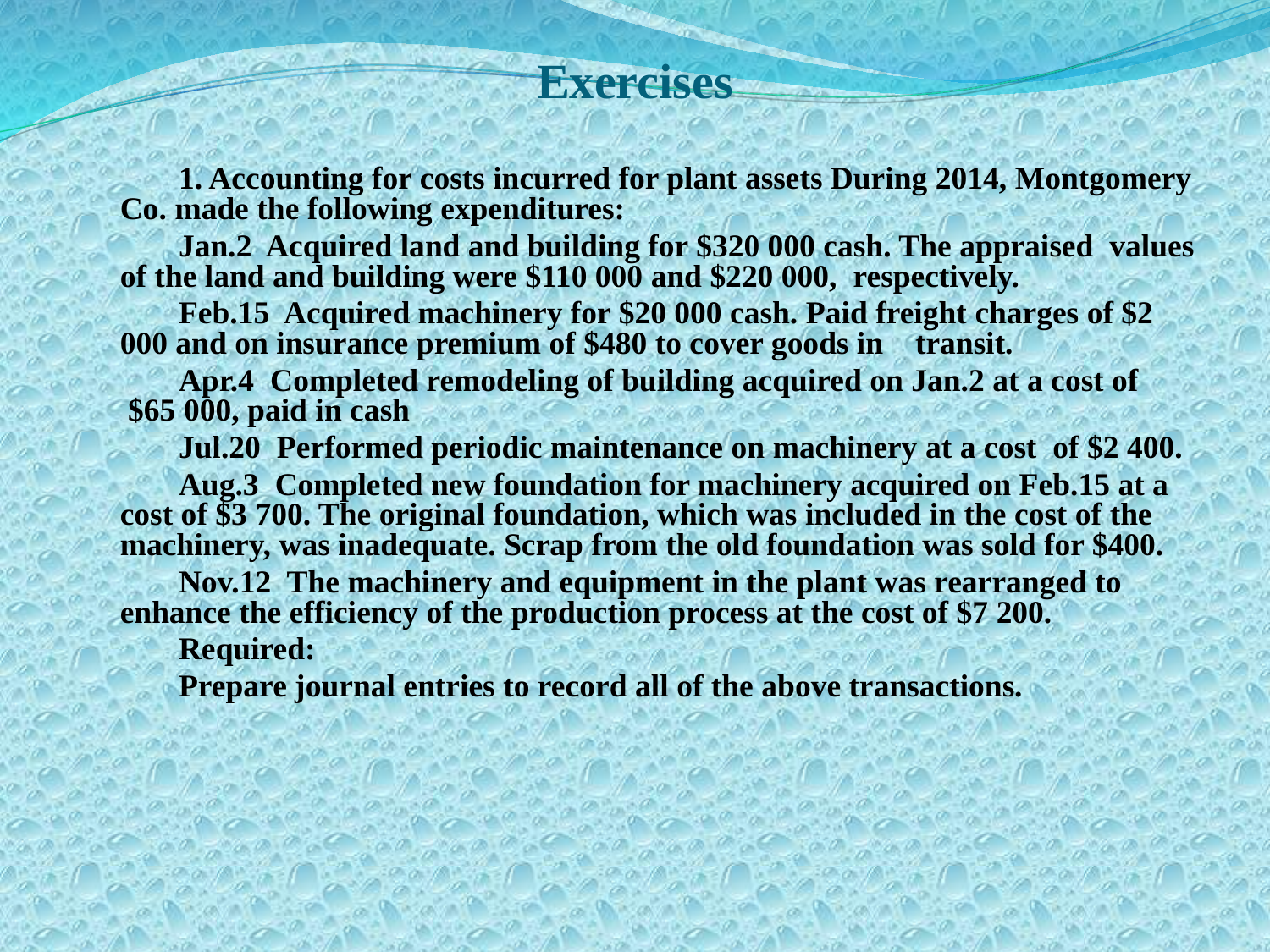

Exercises
            1. Accounting for costs incurred for plant assets During 2014, Montgomery Co. made the following expenditures:
            Jan.2  Acquired land and building for $320 000 cash. The appraised  values of the land and building were $110 000 and $220 000,  respectively.
            Feb.15  Acquired machinery for $20 000 cash. Paid freight charges of $2 000 and on insurance premium of $480 to cover goods in    transit.
            Apr.4  Completed remodeling of building acquired on Jan.2 at a cost of         $65 000, paid in cash
            Jul.20  Performed periodic maintenance on machinery at a cost  of $2 400.
            Aug.3  Completed new foundation for machinery acquired on Feb.15 at a cost of $3 700. The original foundation, which was included in the cost of the machinery, was inadequate. Scrap from the old foundation was sold for $400.
            Nov.12  The machinery and equipment in the plant was rearranged to enhance the efficiency of the production process at the cost of $7 200.
            Required:
            Prepare journal entries to record all of the above transactions.